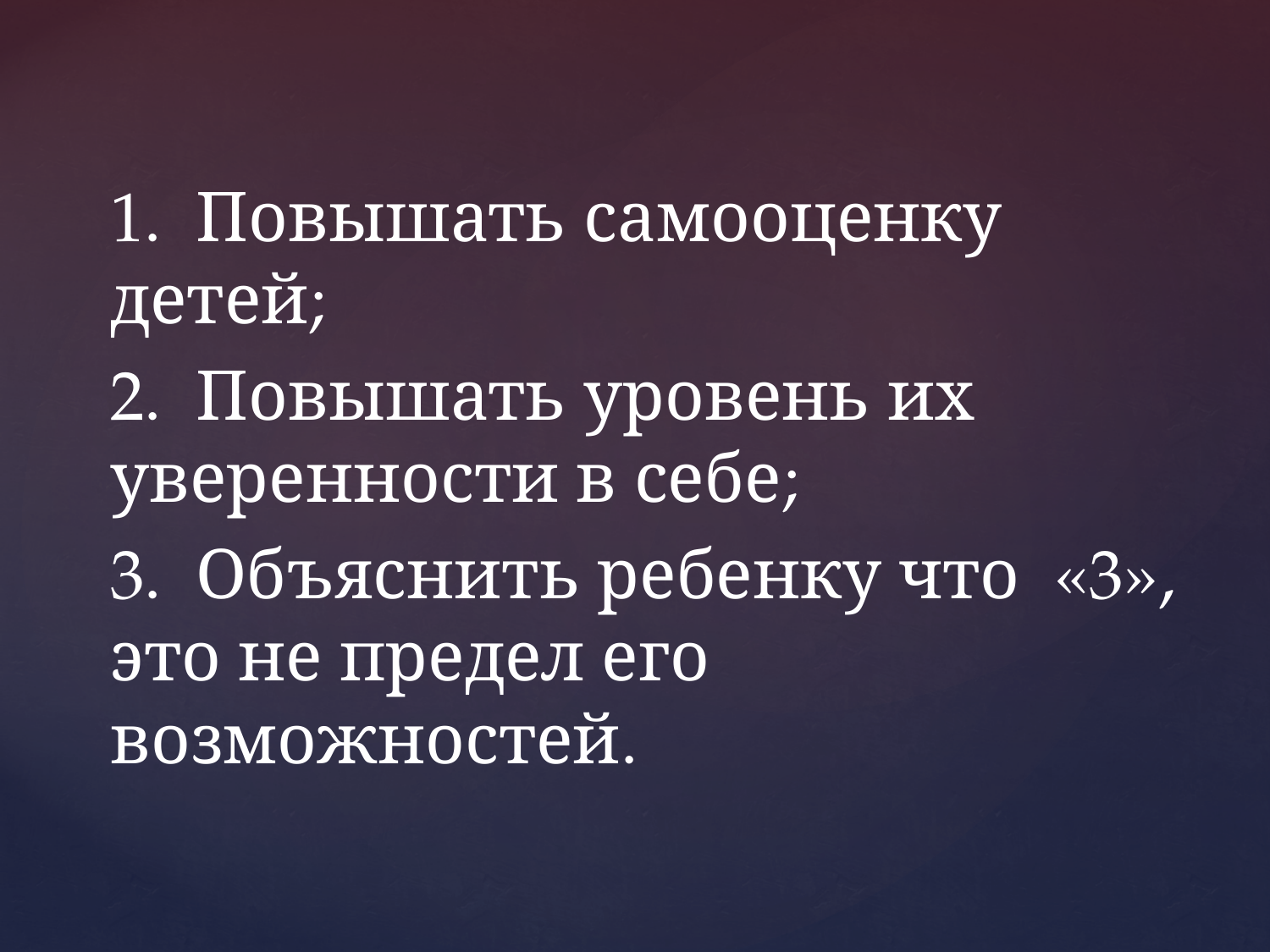

1.  Повышать самооценку детей;
2.  Повышать уровень их уверенности в себе;
3.  Объяснить ребенку что  «3», это не предел его возможностей.